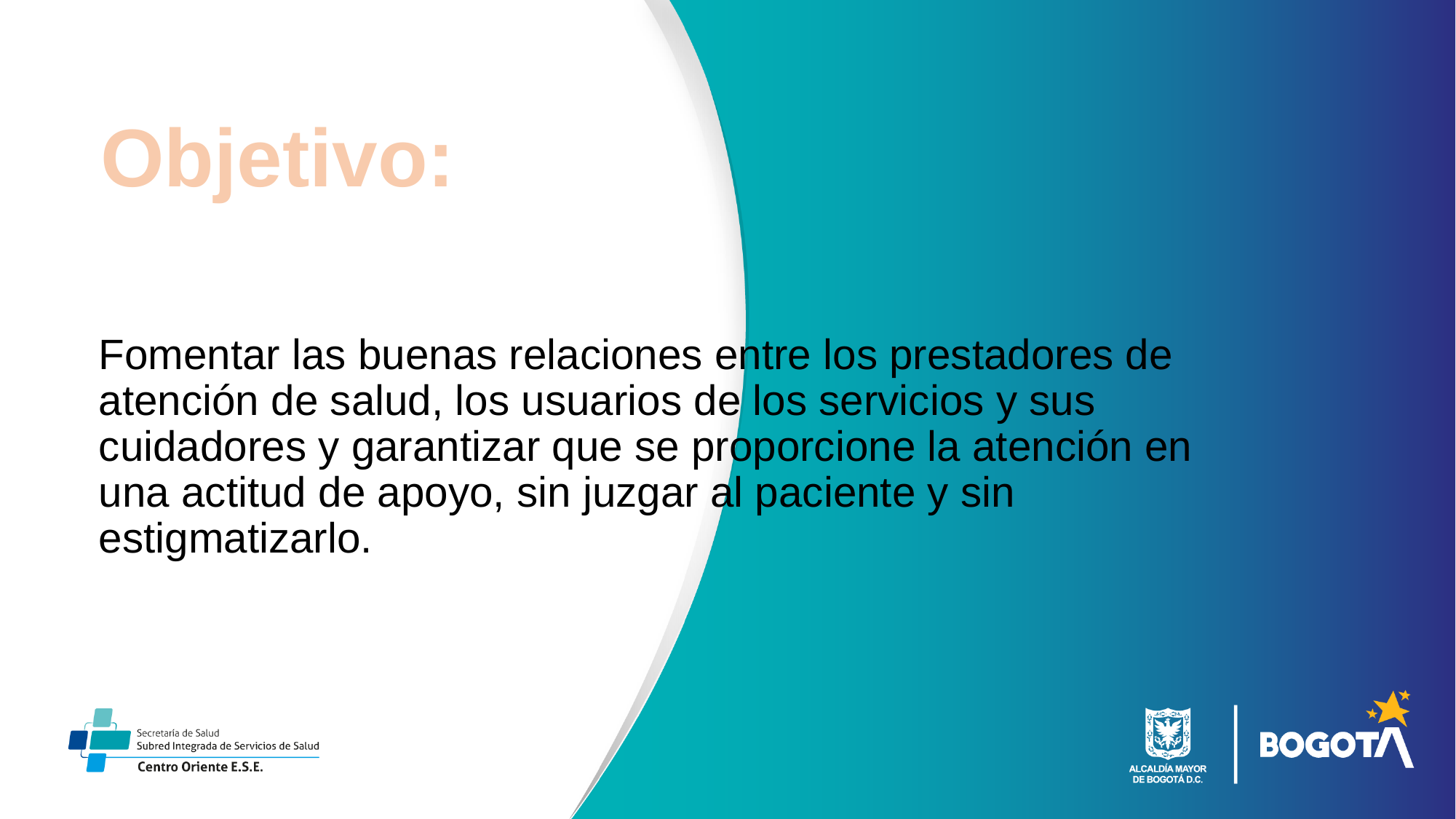

Objetivo:
# Fomentar las buenas relaciones entre los prestadores de atención de salud, los usuarios de los servicios y sus cuidadores y garantizar que se proporcione la atención en una actitud de apoyo, sin juzgar al paciente y sin estigmatizarlo.